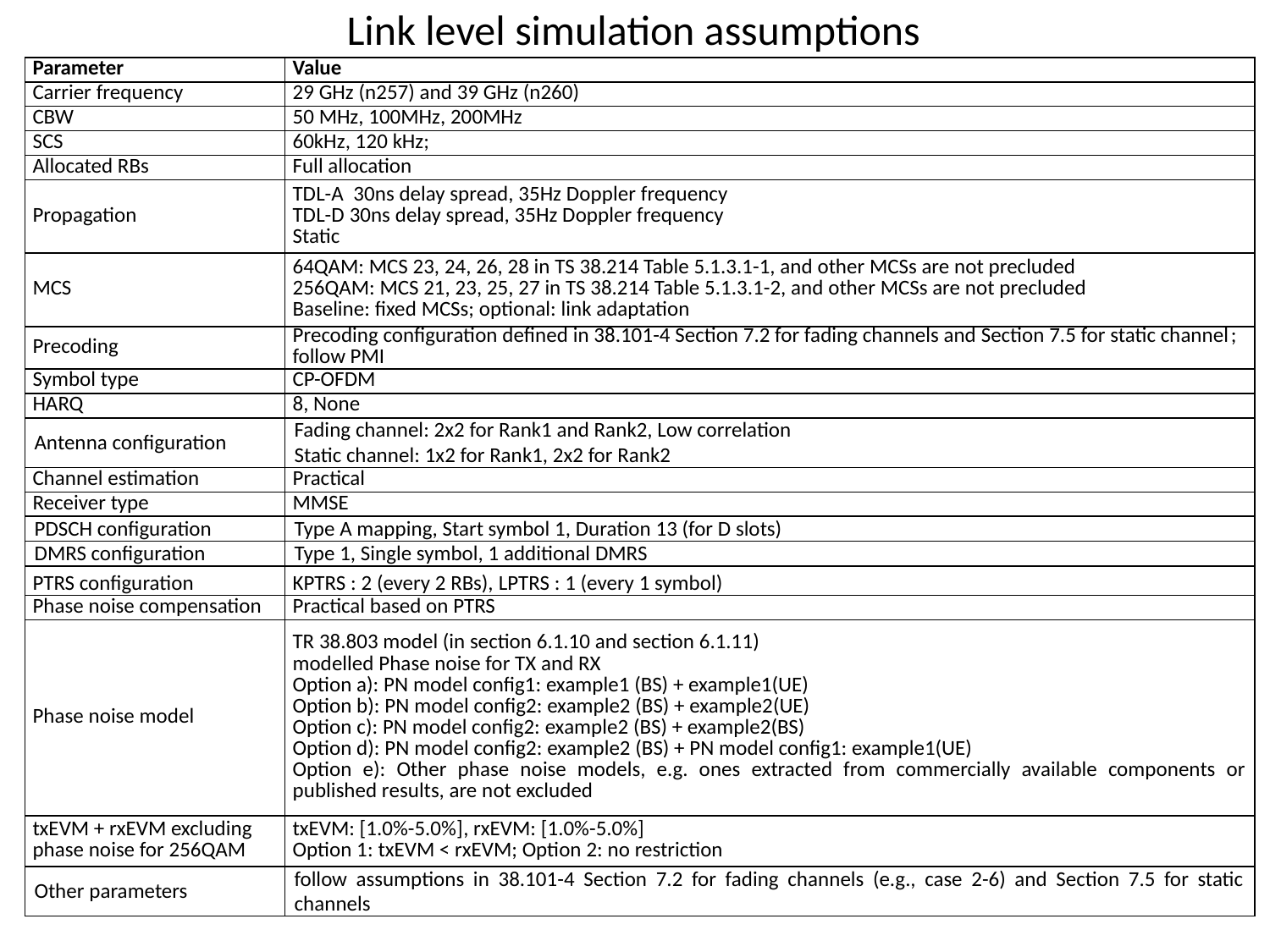

# Link level simulation assumptions
| Parameter | Value |
| --- | --- |
| Carrier frequency | 29 GHz (n257) and 39 GHz (n260) |
| CBW | 50 MHz, 100MHz, 200MHz |
| SCS | 60kHz, 120 kHz; |
| Allocated RBs | Full allocation |
| Propagation | TDL-A 30ns delay spread, 35Hz Doppler frequency TDL-D 30ns delay spread, 35Hz Doppler frequency Static |
| MCS | 64QAM: MCS 23, 24, 26, 28 in TS 38.214 Table 5.1.3.1-1, and other MCSs are not precluded 256QAM: MCS 21, 23, 25, 27 in TS 38.214 Table 5.1.3.1-2, and other MCSs are not precluded Baseline: fixed MCSs; optional: link adaptation |
| Precoding | Precoding configuration defined in 38.101-4 Section 7.2 for fading channels and Section 7.5 for static channel; follow PMI |
| Symbol type | CP-OFDM |
| HARQ | 8, None |
| Antenna configuration | Fading channel: 2x2 for Rank1 and Rank2, Low correlation Static channel: 1x2 for Rank1, 2x2 for Rank2 |
| Channel estimation | Practical |
| Receiver type | MMSE |
| PDSCH configuration | Type A mapping, Start symbol 1, Duration 13 (for D slots) |
| DMRS configuration | Type 1, Single symbol, 1 additional DMRS |
| PTRS configuration | KPTRS : 2 (every 2 RBs), LPTRS : 1 (every 1 symbol) |
| Phase noise compensation | Practical based on PTRS |
| Phase noise model | TR 38.803 model (in section 6.1.10 and section 6.1.11) modelled Phase noise for TX and RX Option a): PN model config1: example1 (BS) + example1(UE) Option b): PN model config2: example2 (BS) + example2(UE) Option c): PN model config2: example2 (BS) + example2(BS) Option d): PN model config2: example2 (BS) + PN model config1: example1(UE) Option e): Other phase noise models, e.g. ones extracted from commercially available components or published results, are not excluded |
| txEVM + rxEVM excluding phase noise for 256QAM | txEVM: [1.0%-5.0%], rxEVM: [1.0%-5.0%] Option 1: txEVM < rxEVM; Option 2: no restriction |
| Other parameters | follow assumptions in 38.101-4 Section 7.2 for fading channels (e.g., case 2-6) and Section 7.5 for static channels |